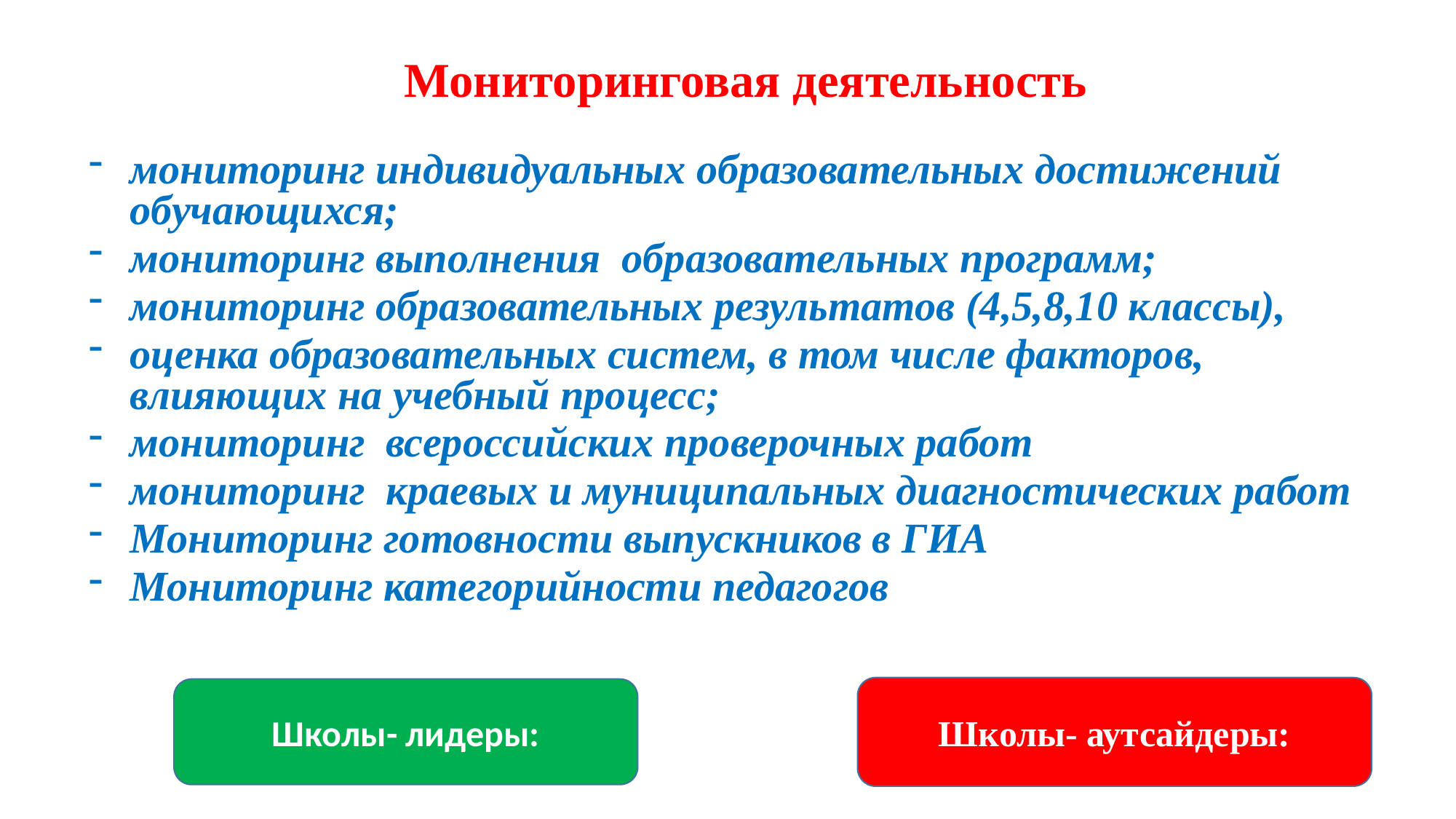

# Мониторинговая деятельность
мониторинг индивидуальных образовательных достижений обучающихся;
мониторинг выполнения  образовательных программ;
мониторинг образовательных результатов (4,5,8,10 классы),
оценка образовательных систем, в том числе факторов, влияющих на учебный процесс;
мониторинг  всероссийских проверочных работ
мониторинг  краевых и муниципальных диагностических работ
Мониторинг готовности выпускников в ГИА
Мониторинг категорийности педагогов
Качество обучения на всех уровнях общего образования
Результаты КДР, МДР, ВПР
Итоги муниципального этапа Всероссийской олимпиады школьников
Показатели профильного обучения старшеклассников
Результаты ЕГЭ медалистов
Школы- аутсайдеры:
Школы- лидеры: